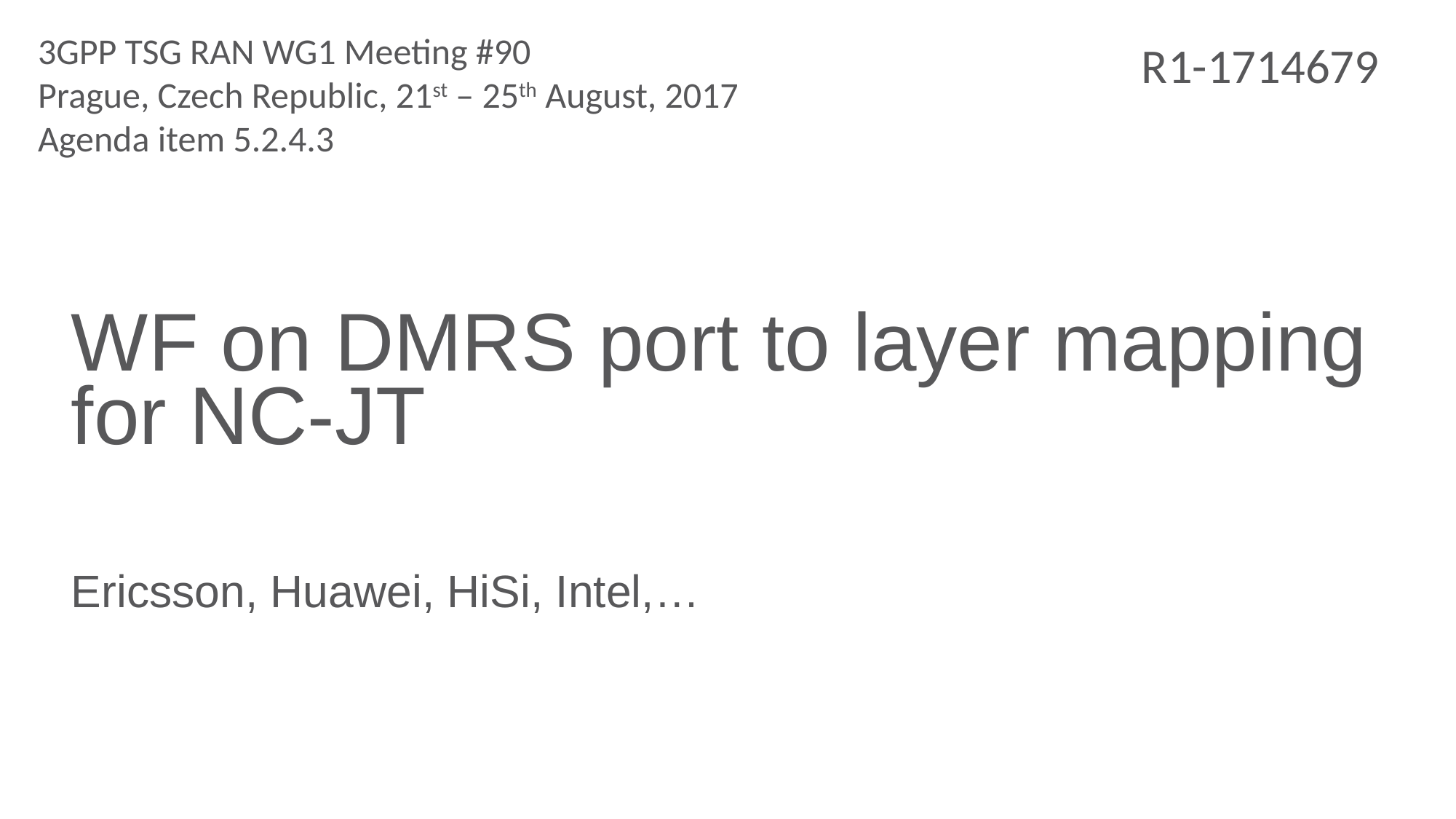

3GPP TSG RAN WG1 Meeting #90
Prague, Czech Republic, 21st – 25th August, 2017
Agenda item 5.2.4.3
R1-1714679
# WF on DMRS port to layer mapping for NC-JT
Ericsson, Huawei, HiSi, Intel,…